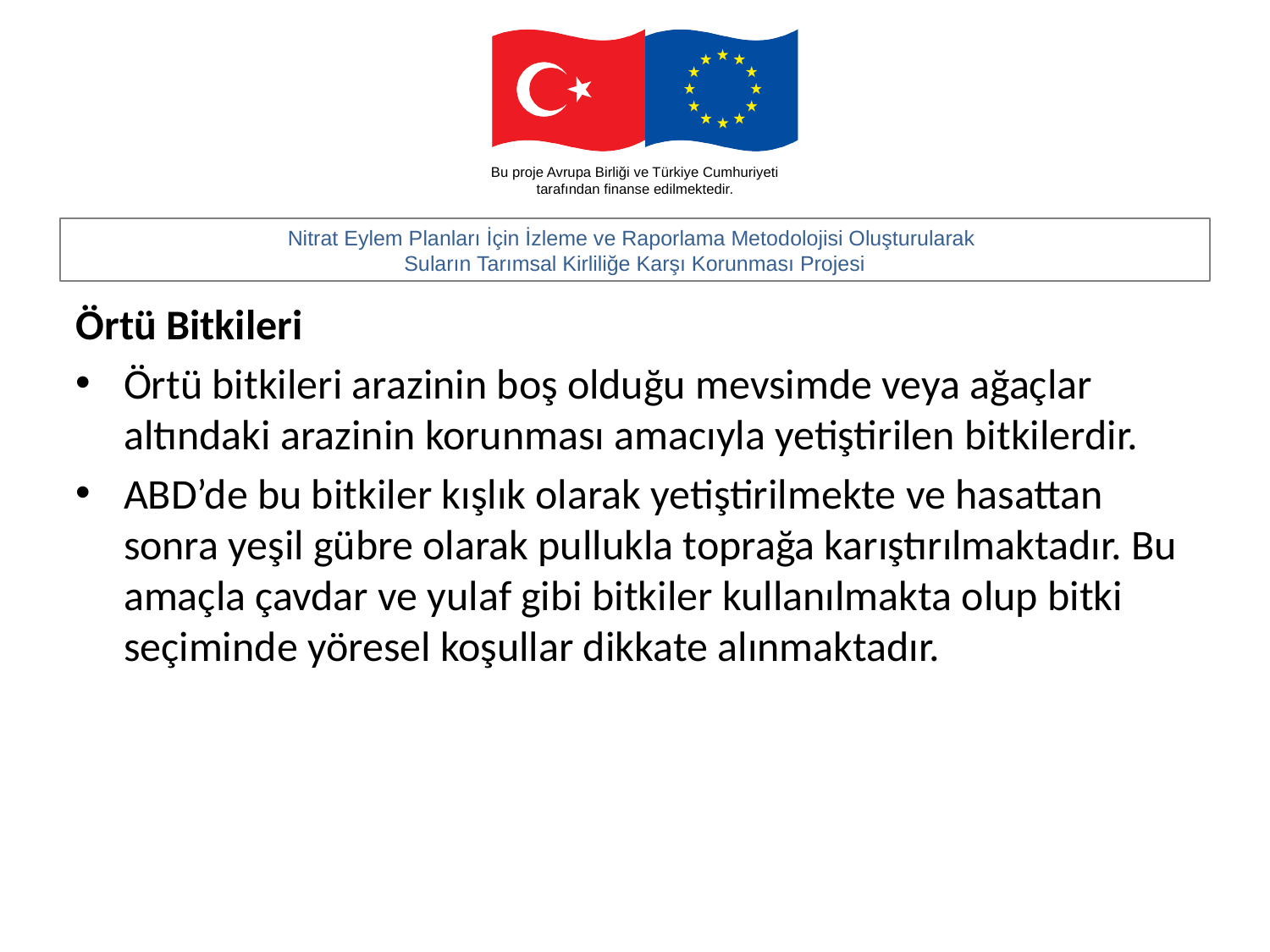

#
Örtü Bitkileri
Örtü bitkileri arazinin boş olduğu mevsimde veya ağaçlar altındaki arazinin korunması amacıyla yetiştirilen bitkilerdir.
ABD’de bu bitkiler kışlık olarak yetiştirilmekte ve hasattan sonra yeşil gübre olarak pullukla toprağa karıştırılmaktadır. Bu amaçla çavdar ve yulaf gibi bitkiler kullanılmakta olup bitki seçiminde yöresel koşullar dikkate alınmaktadır.